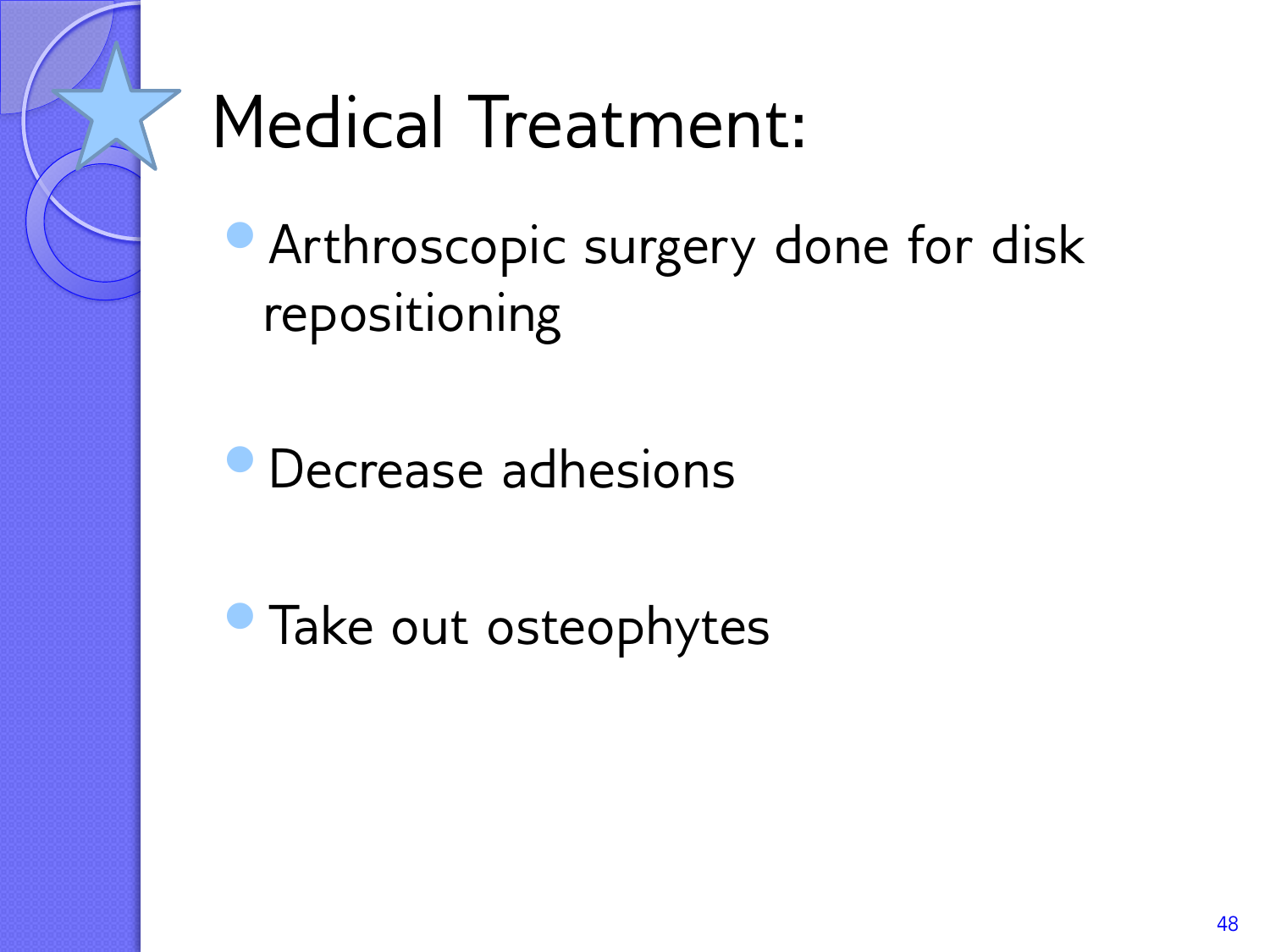

# Medical Treatment:

Arthroscopic surgery done for disk repositioning

Decrease adhesions

Take out osteophytes
48